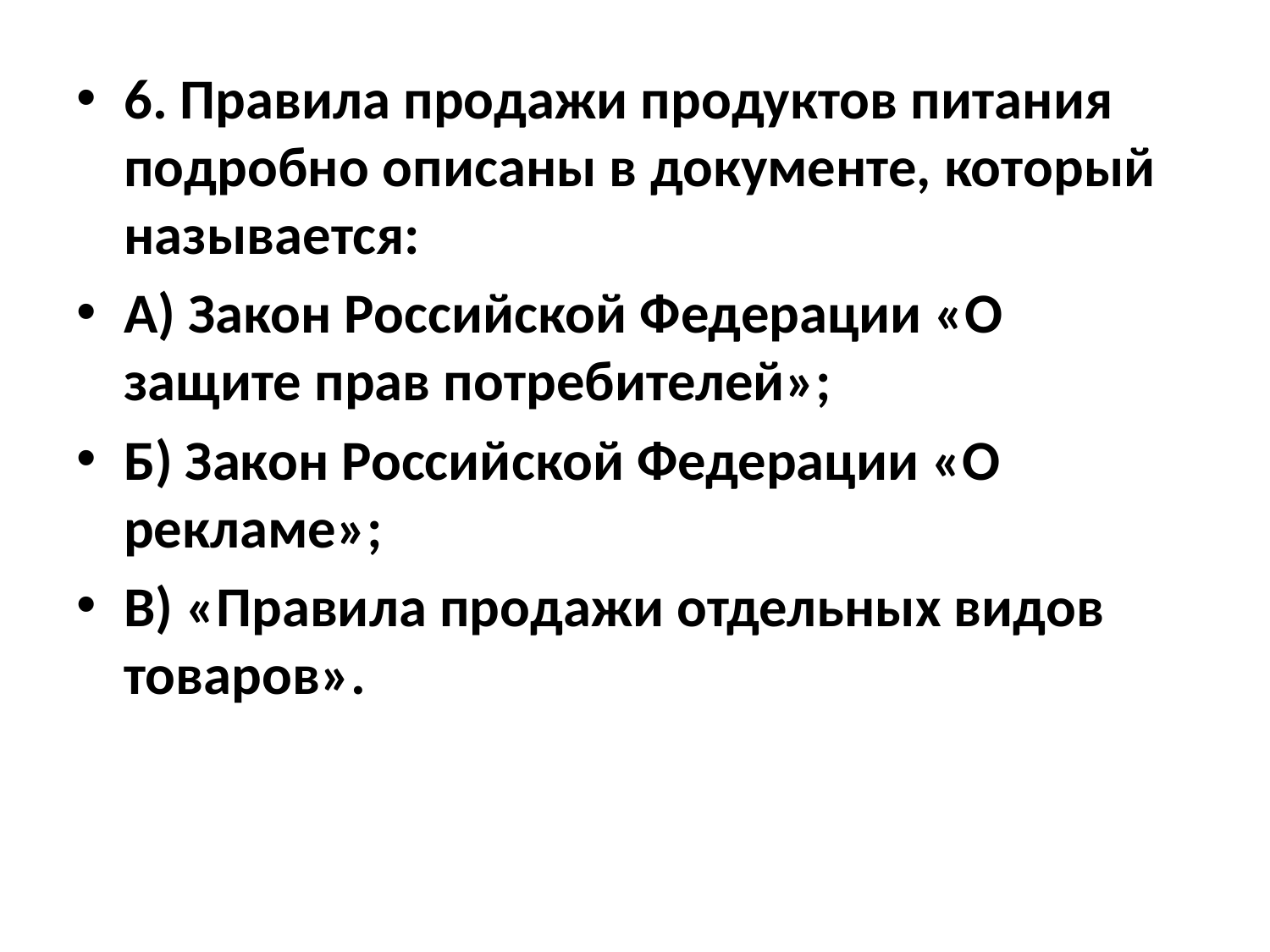

6. Правила продажи продуктов питания подробно описаны в документе, который называется:
А) Закон Российской Федерации «О защите прав потребителей»;
Б) Закон Российской Федерации «О рекламе»;
В) «Правила продажи отдельных видов товаров».